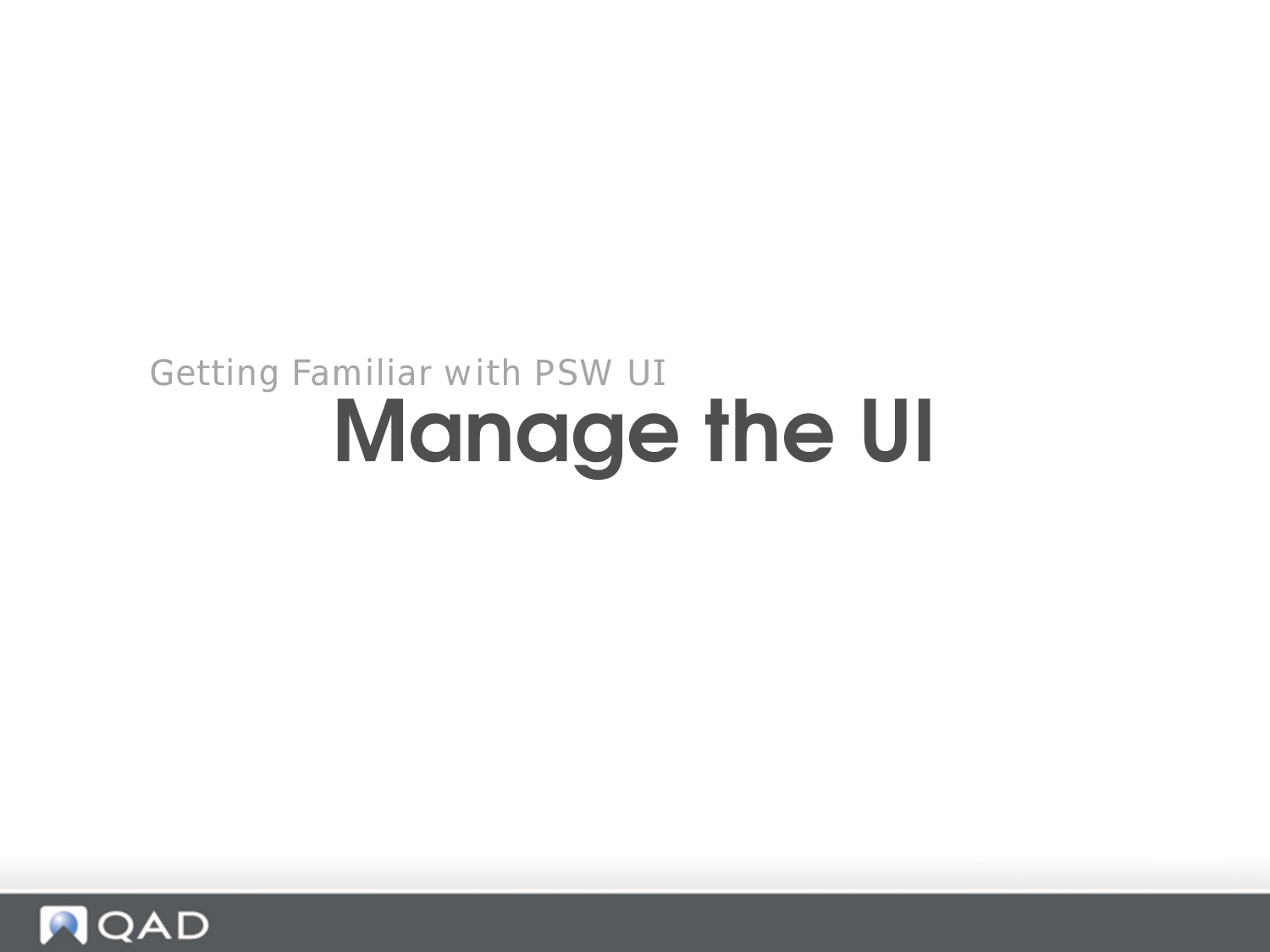

Getting Familiar with PSW UI
Manage the UI